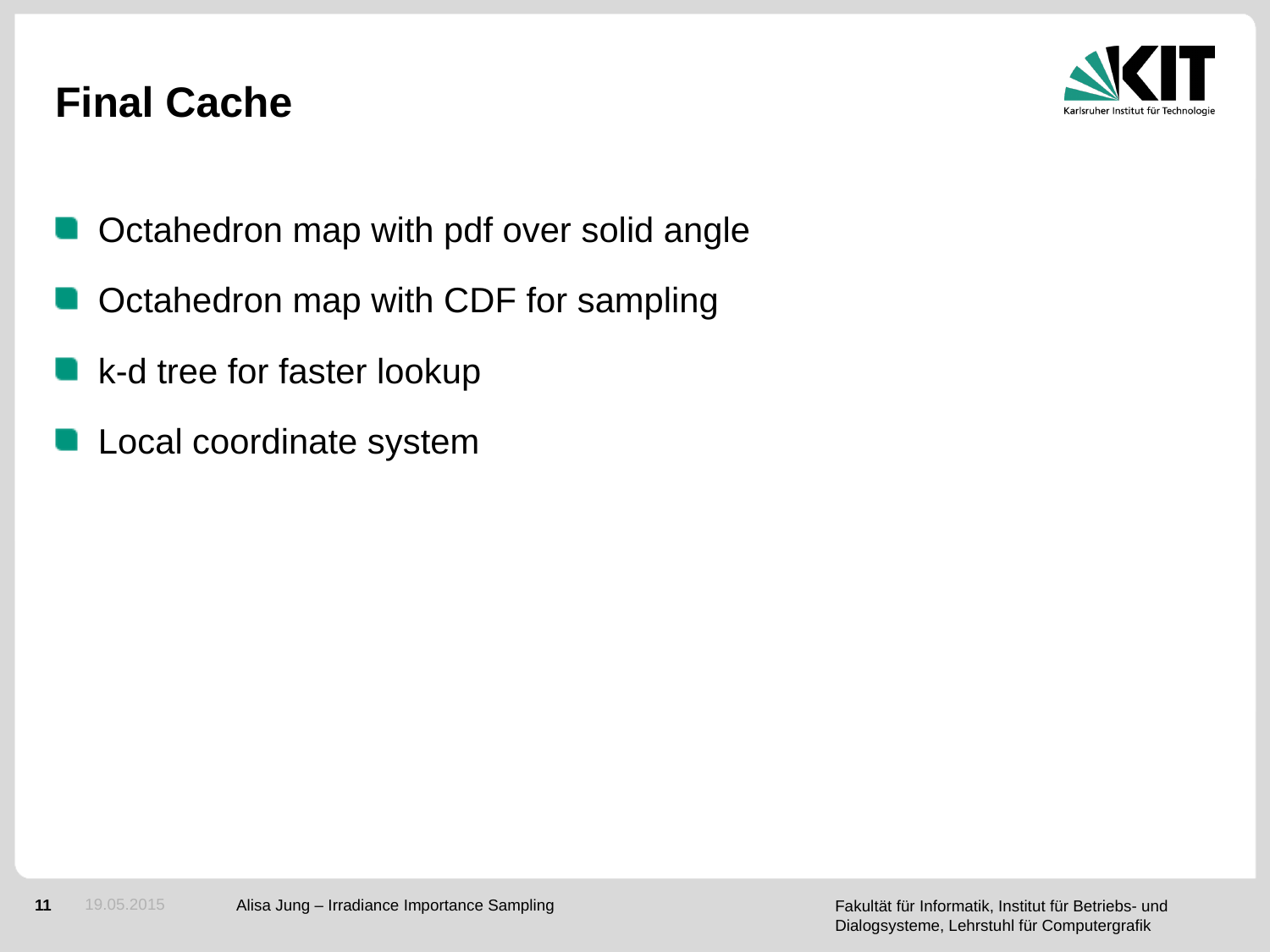

# Final Cache
Octahedron map with pdf over solid angle
Octahedron map with CDF for sampling
k-d tree for faster lookup
Local coordinate system
19.05.2015
Alisa Jung – Irradiance Importance Sampling